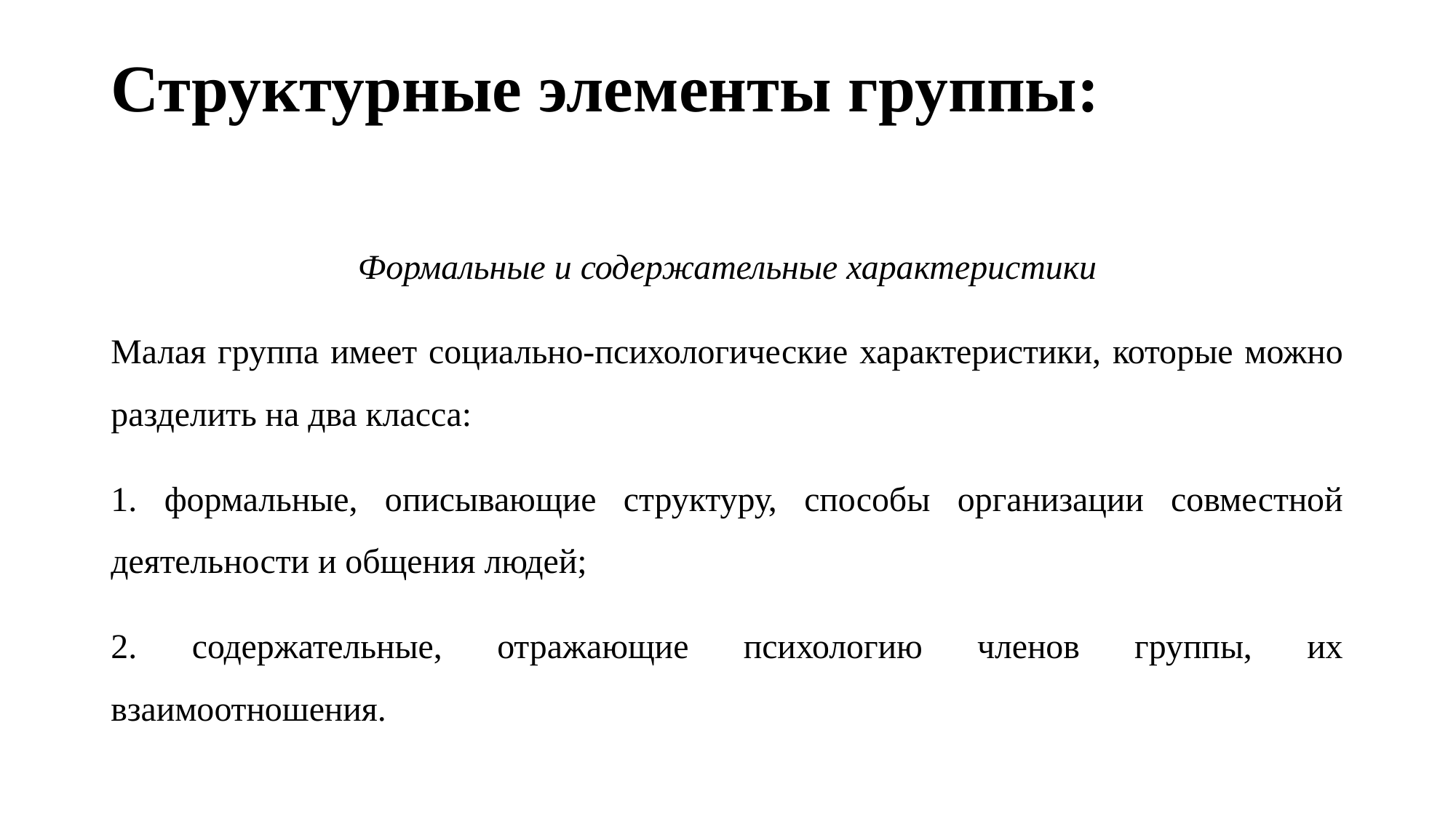

# Структурные элементы группы:
Формальные и содержательные характеристики
Малая группа имеет социально-психологические характеристики, которые можно разделить на два класса:
1. формальные, описывающие структуру, способы организации совместной деятельности и общения людей;
2. содержательные, отражающие психологию членов группы, их взаимоотношения.